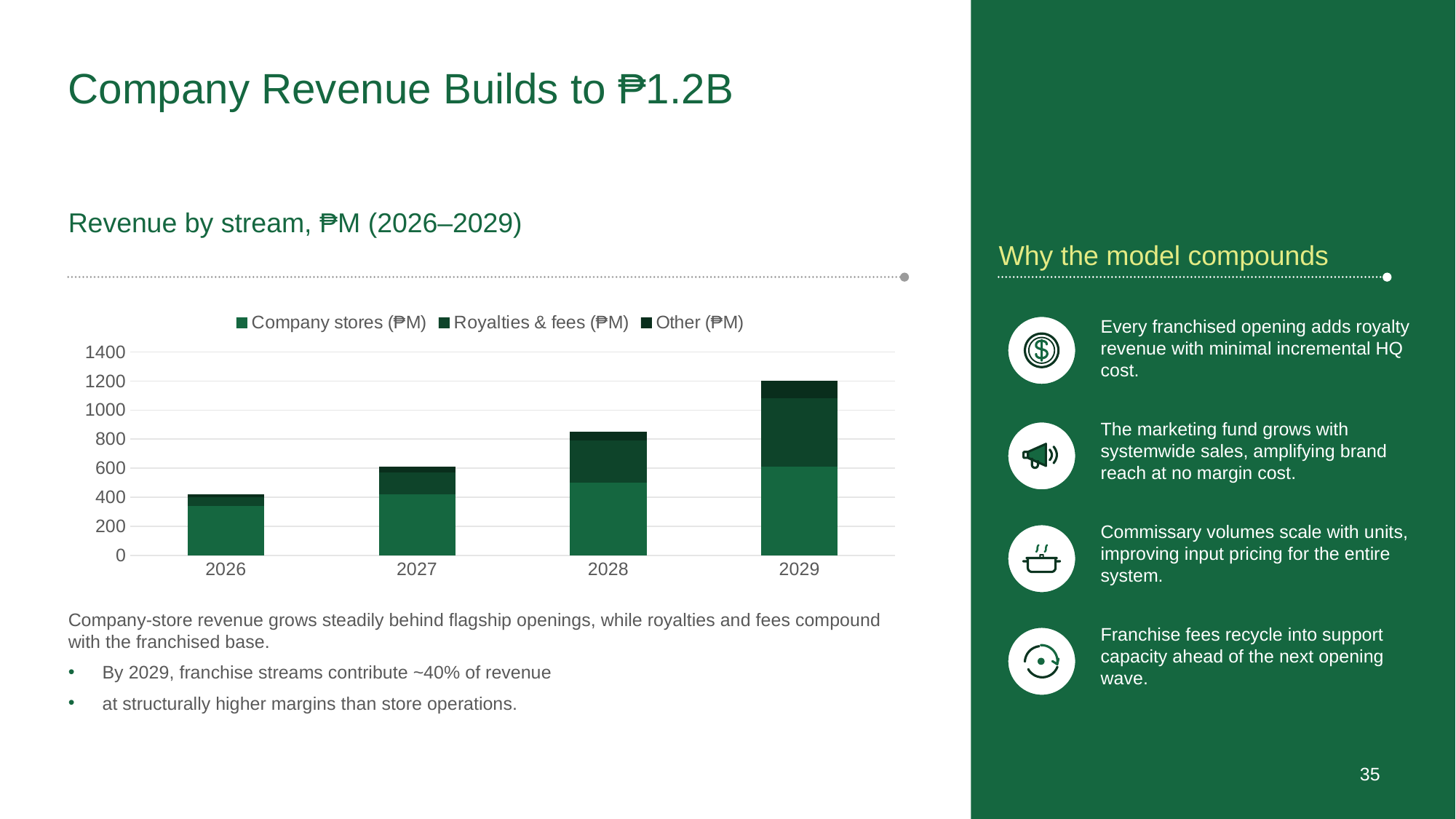

# Company Revenue Builds to ₱1.2B
Revenue by stream, ₱M (2026–2029)
Why the model compounds

### Chart

| Category | Company stores (₱M) | Royalties & fees (₱M) | Other (₱M) |
|---|---|---|---|
| 2026 | 340.0 | 60.0 | 20.0 |
| 2027 | 420.0 | 150.0 | 40.0 |
| 2028 | 500.0 | 290.0 | 60.0 |
| 2029 | 610.0 | 470.0 | 120.0 |
Every franchised opening adds royalty revenue with minimal incremental HQ cost.

The marketing fund grows with systemwide sales, amplifying brand reach at no margin cost.

Commissary volumes scale with units, improving input pricing for the entire system.

Company-store revenue grows steadily behind flagship openings, while royalties and fees compound with the franchised base.
By 2029, franchise streams contribute ~40% of revenue
at structurally higher margins than store operations.
Franchise fees recycle into support capacity ahead of the next opening wave.

35